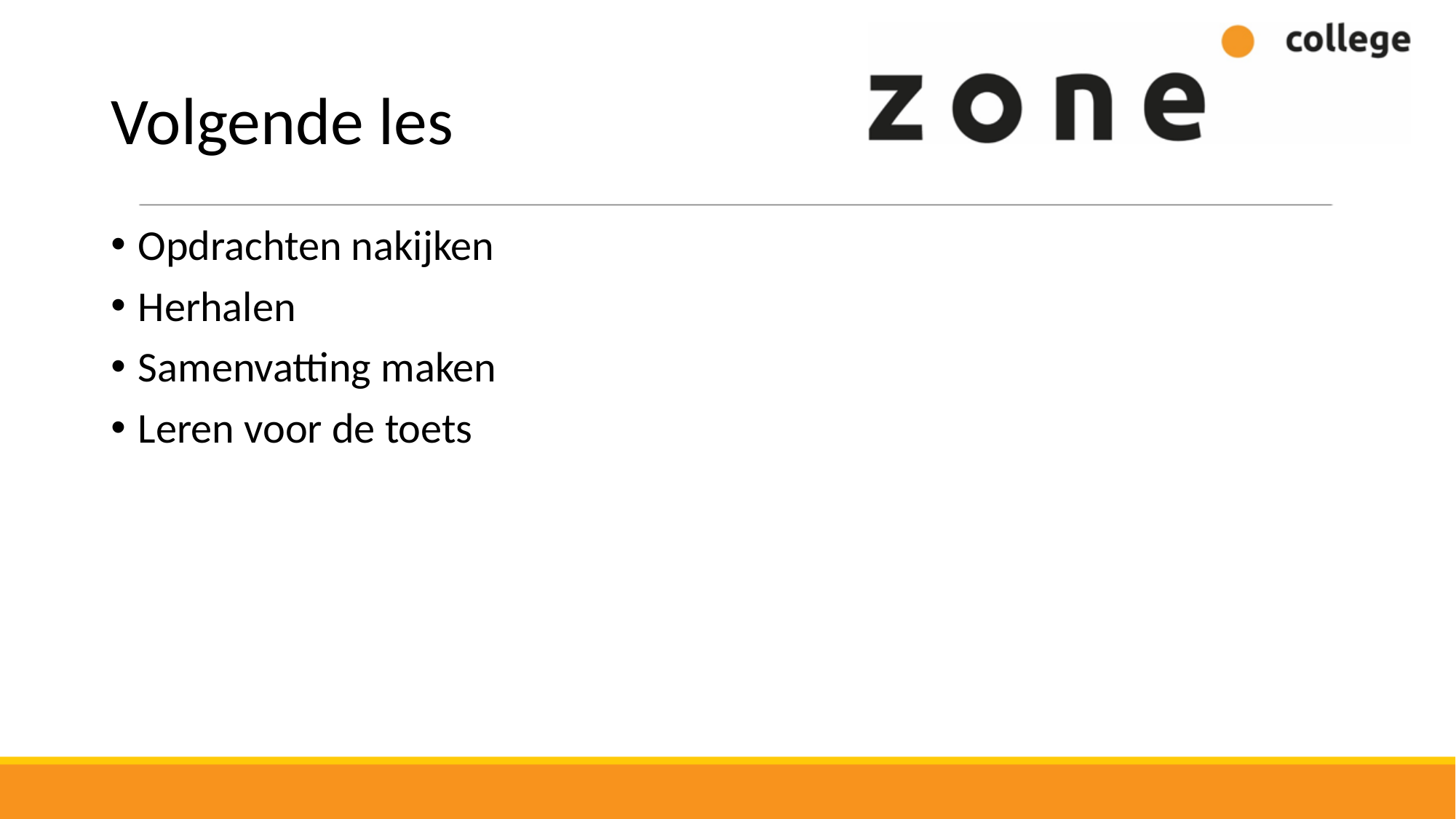

# Volgende les
Opdrachten nakijken
Herhalen
Samenvatting maken
Leren voor de toets